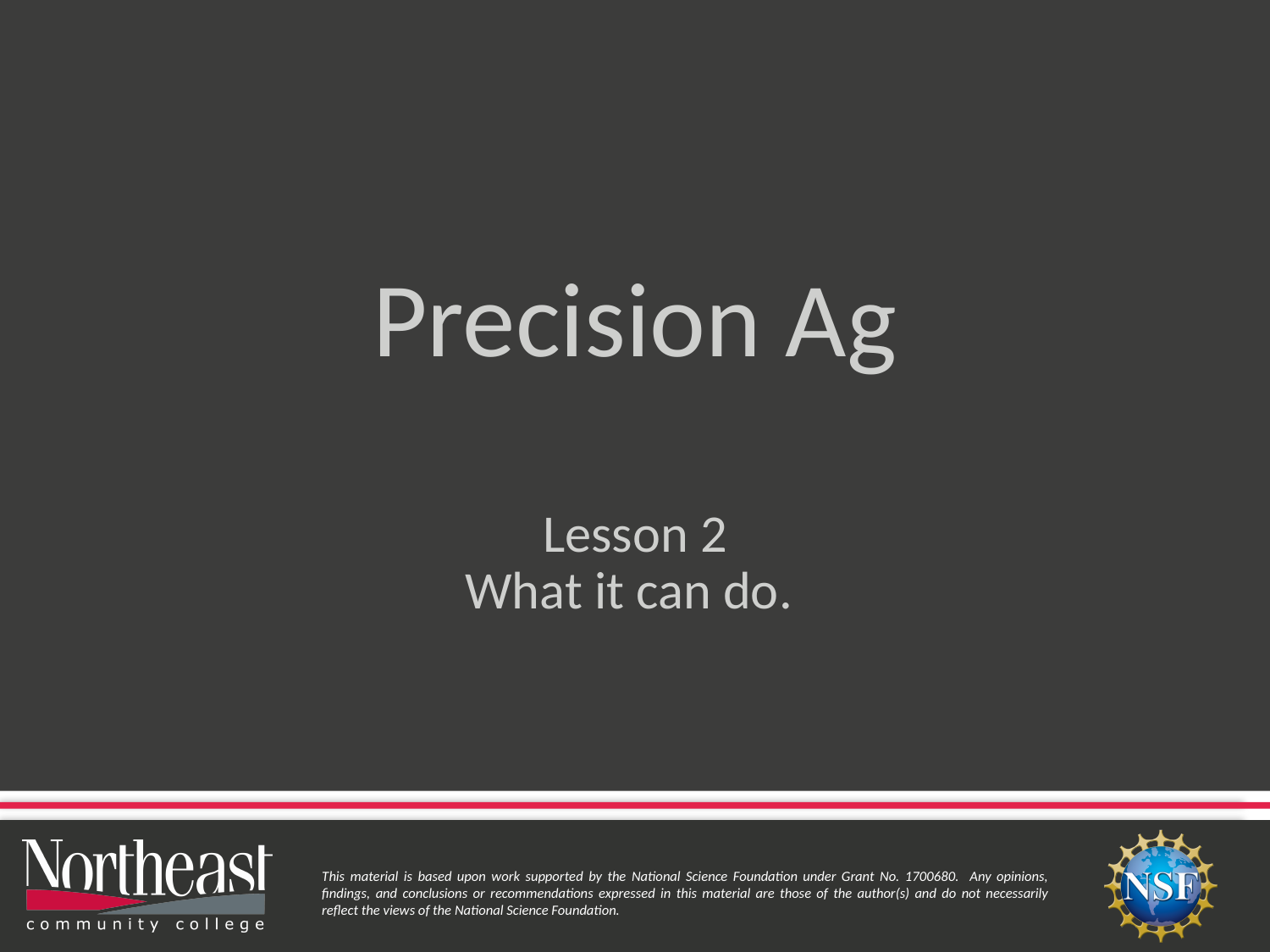

# Precision Ag
Lesson 2
What it can do.